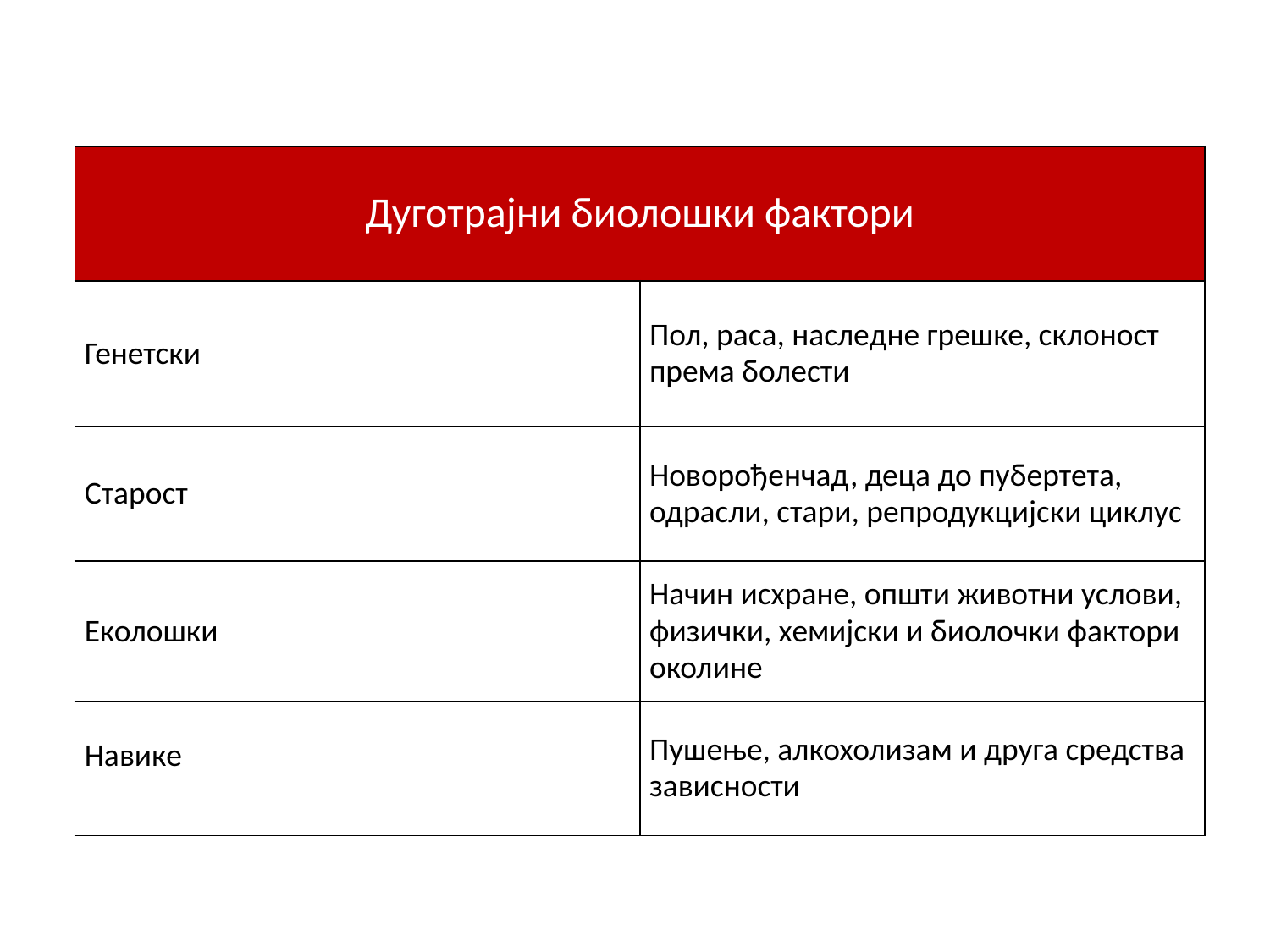

| Дуготрајни биолошки фактори |  |
| --- | --- |
| Генетски | Пол, раса, наследне грешке, склоност према болести |
| Старост | Новорођенчад, деца до пубертета, одрасли, стари, репродукцијски циклус |
| Еколошки | Начин исхране, општи животни услови, физички, хемијски и биолочки фактори околине |
| Навике | Пушење, алкохолизам и друга средства зависности |